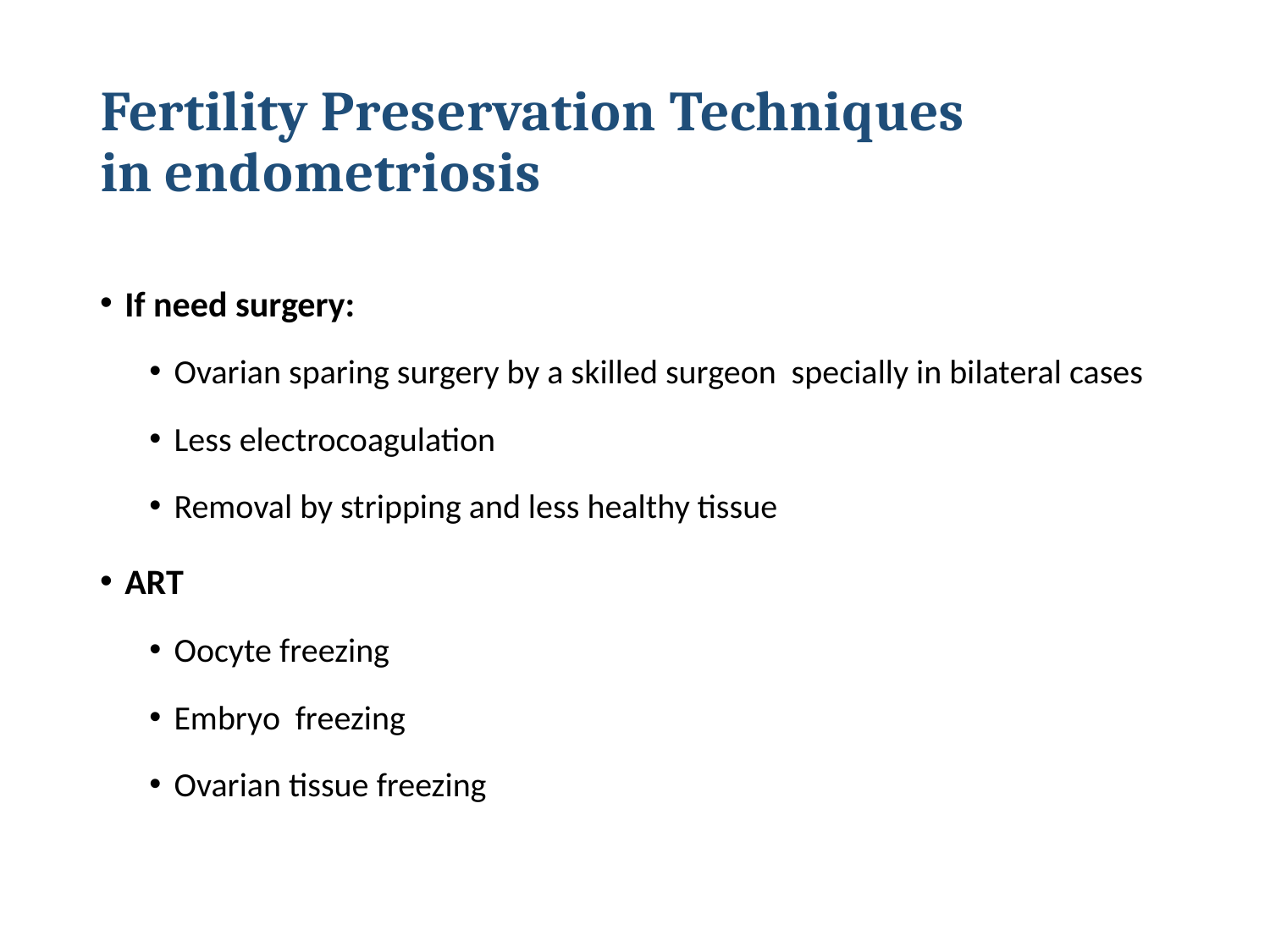

# Fertility Preservation Techniques in endometriosis
If need surgery:
Ovarian sparing surgery by a skilled surgeon  specially in bilateral cases
Less electrocoagulation
Removal by stripping and less healthy tissue
ART
Oocyte freezing
Embryo  freezing
Ovarian tissue freezing